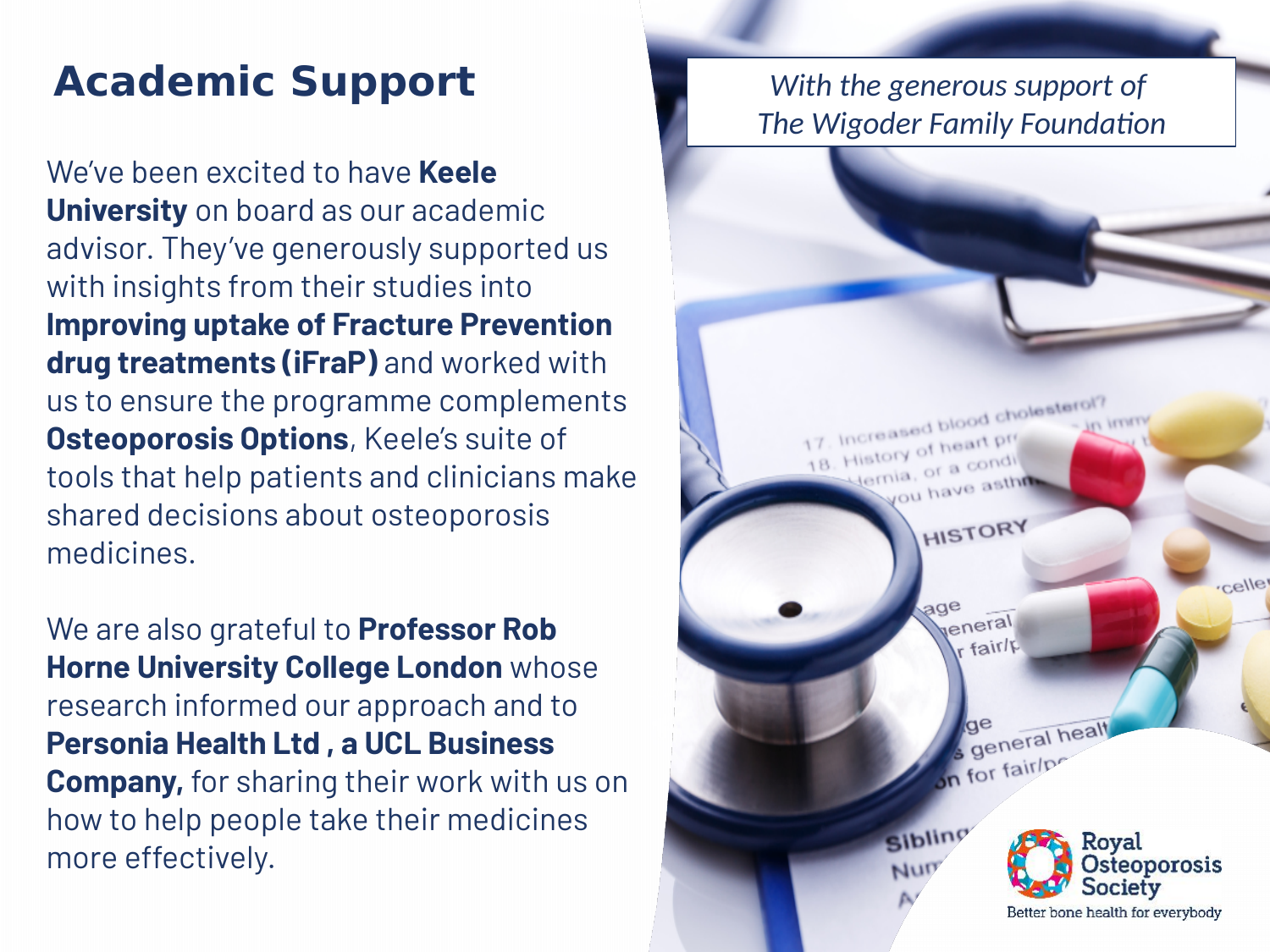

With the generous support of
The Wigoder Family Foundation
# Academic Support
We’ve been excited to have Keele University on board as our academic advisor. They’ve generously supported us with insights from their studies into Improving uptake of Fracture Prevention drug treatments (iFraP) and worked with us to ensure the programme complements Osteoporosis Options, Keele’s suite of tools that help patients and clinicians make shared decisions about osteoporosis medicines.

We are also grateful to Professor Rob Horne University College London whose research informed our approach and to Personia Health Ltd , a UCL Business Company, for sharing their work with us on how to help people take their medicines more effectively.